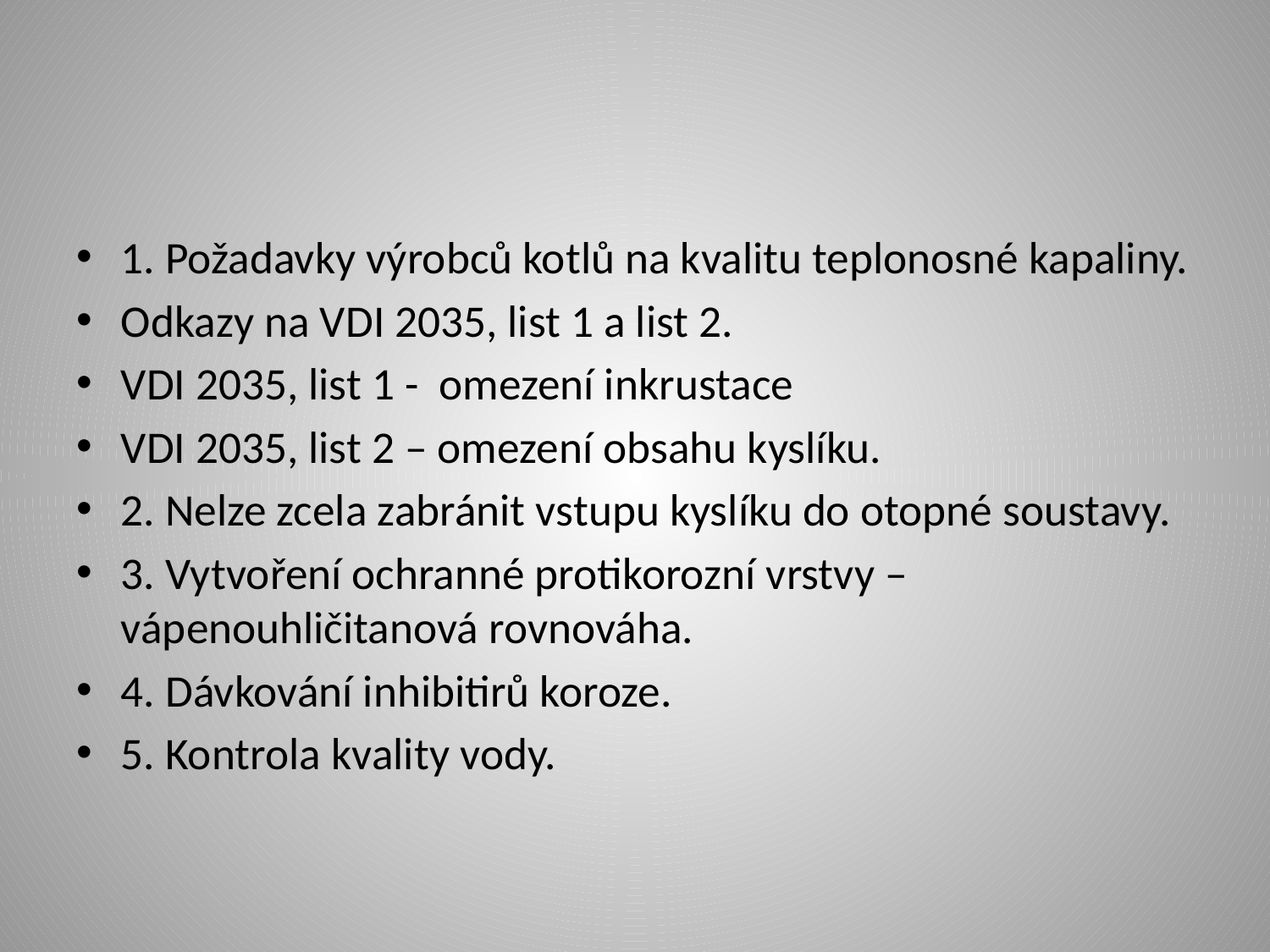

#
1. Požadavky výrobců kotlů na kvalitu teplonosné kapaliny.
Odkazy na VDI 2035, list 1 a list 2.
VDI 2035, list 1 -  omezení inkrustace
VDI 2035, list 2 – omezení obsahu kyslíku.
2. Nelze zcela zabránit vstupu kyslíku do otopné soustavy.
3. Vytvoření ochranné protikorozní vrstvy – vápenouhličitanová rovnováha.
4. Dávkování inhibitirů koroze.
5. Kontrola kvality vody.